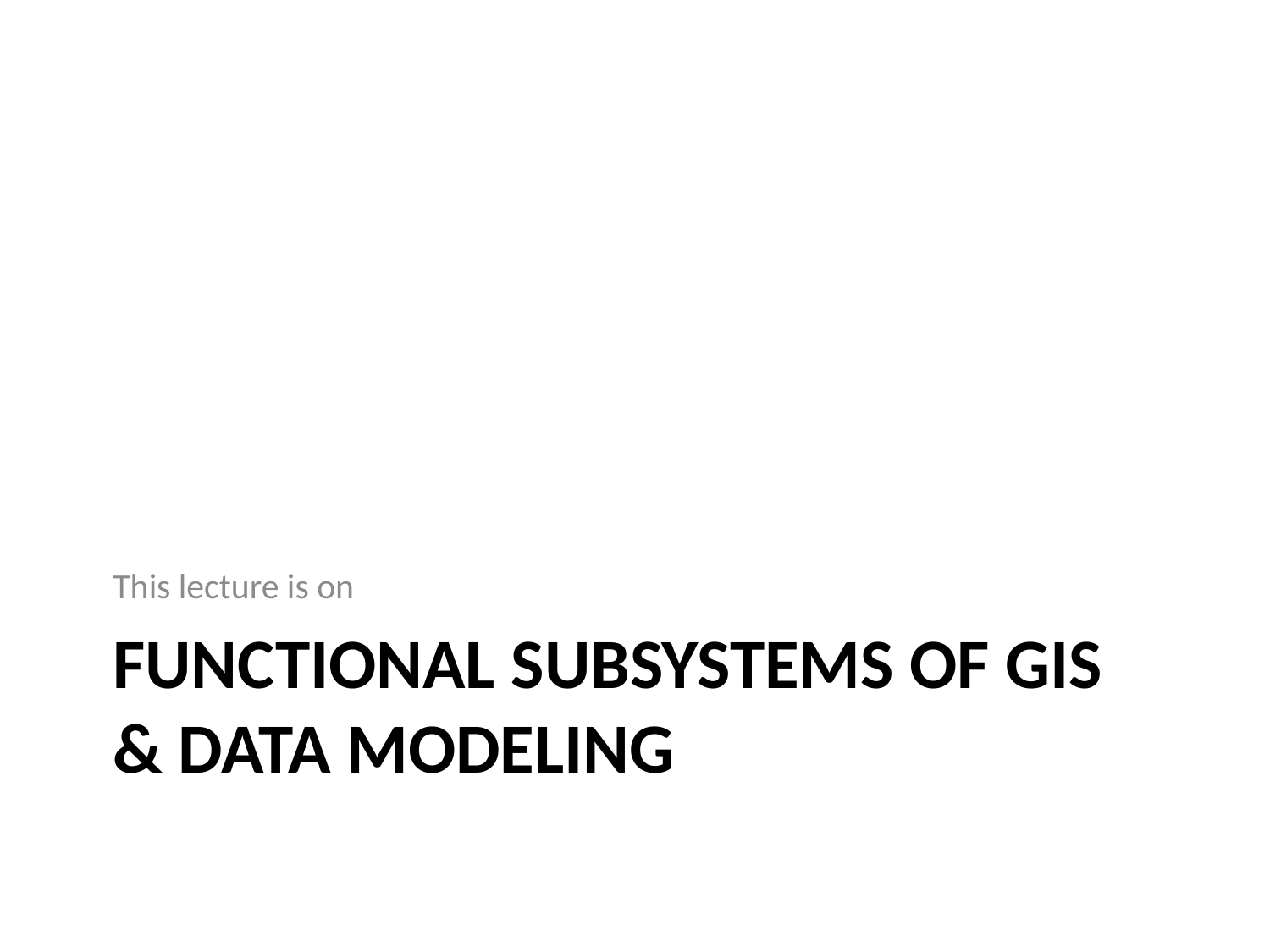

This lecture is on
# Functional subsystems of gis & data modeling